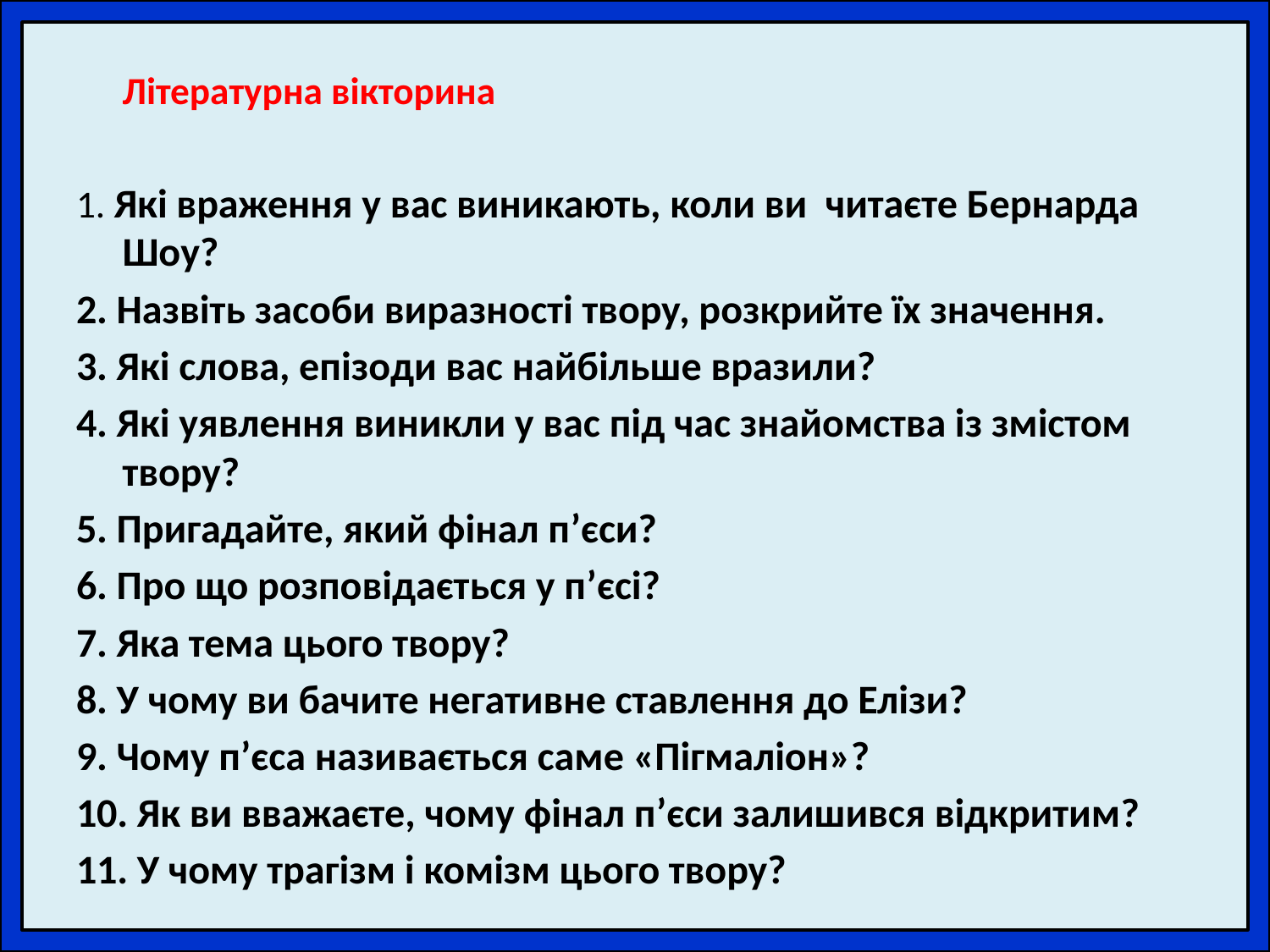

Літературна вікторина

1. Які враження у вас виникають, коли ви  читаєте Бернарда Шоу?
2. Назвіть засоби виразності твору, розкрийте їх значення.
3. Які слова, епізоди вас найбільше вразили?
4. Які уявлення виникли у вас під час знайомства із змістом твору?
5. Пригадайте, який фінал п’єси?
6. Про що розповідається у п’єсі?
7. Яка тема цього твору?
8. У чому ви бачите негативне ставлення до Елізи?
9. Чому п’єса називається саме «Пігмаліон»?
10. Як ви вважаєте, чому фінал п’єси залишився відкритим?
11. У чому трагізм і комізм цього твору?